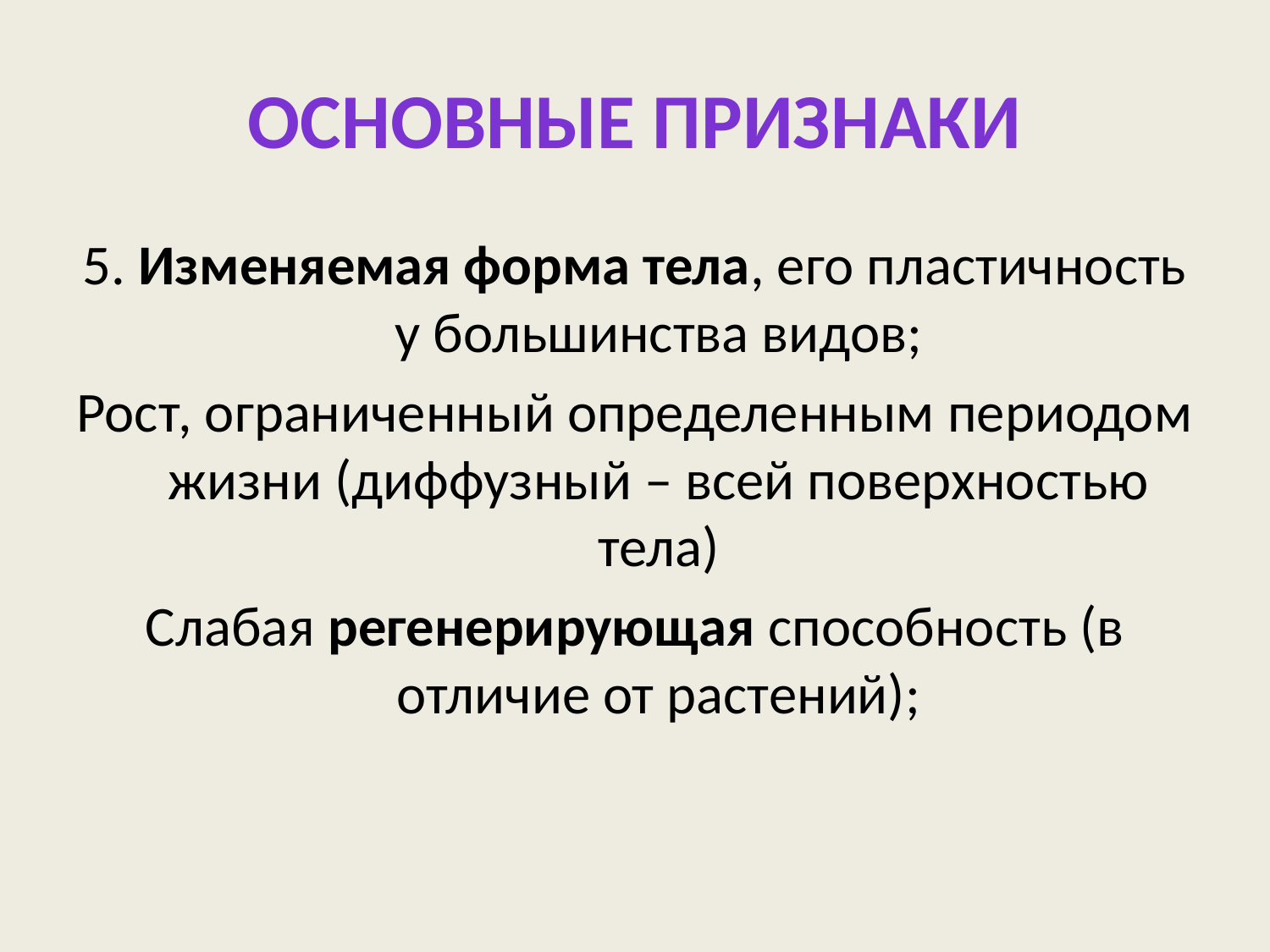

# Основные признаки
5. Изменяемая форма тела, его пластичность у большинства видов;
Рост, ограниченный определенным периодом жизни (диффузный – всей поверхностью тела)
Слабая регенерирующая способность (в отличие от растений);